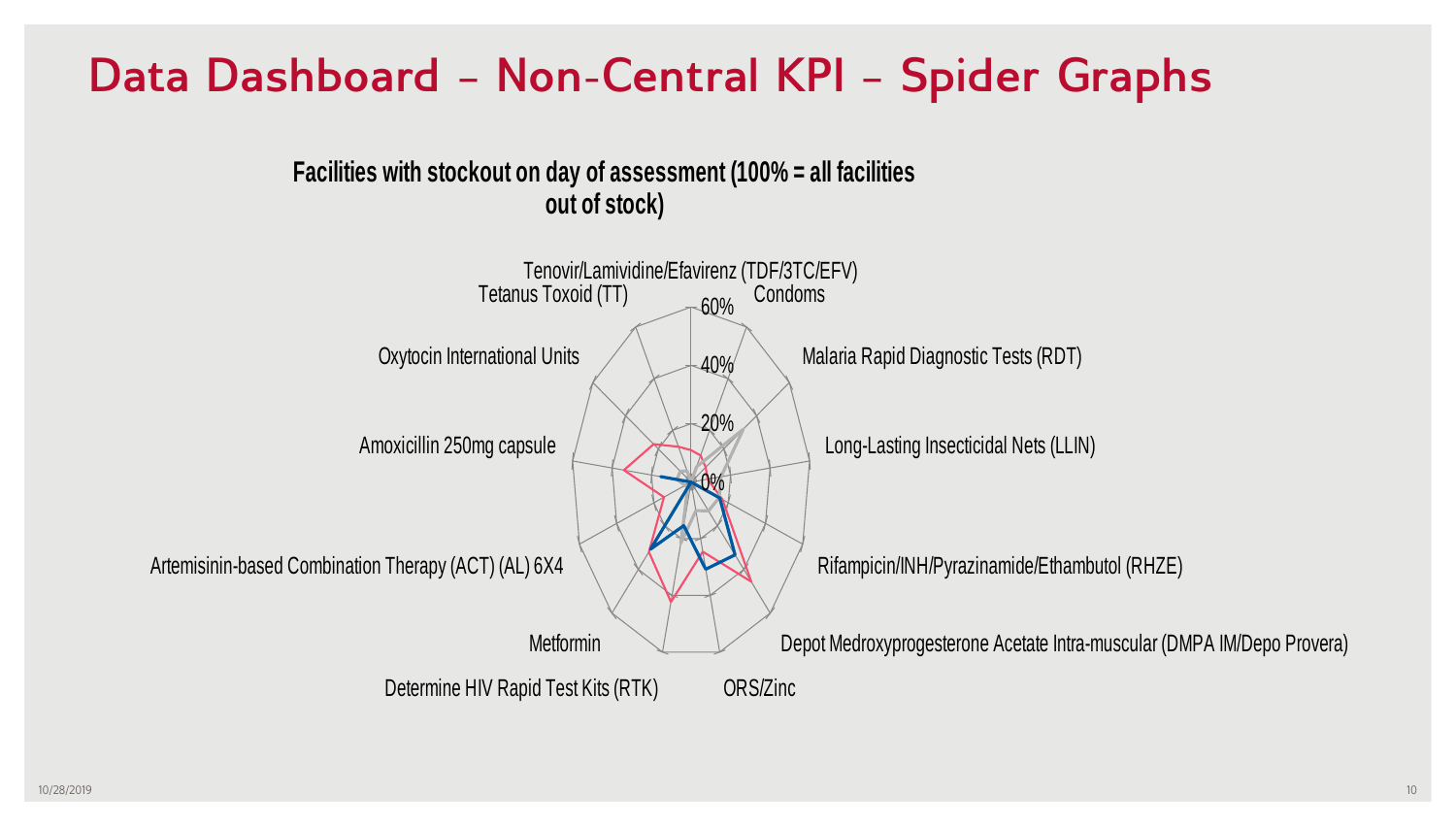

# Data Dashboard – Non-Central KPI – Spider Graphs

[unsupported chart]

10/28/2019

10